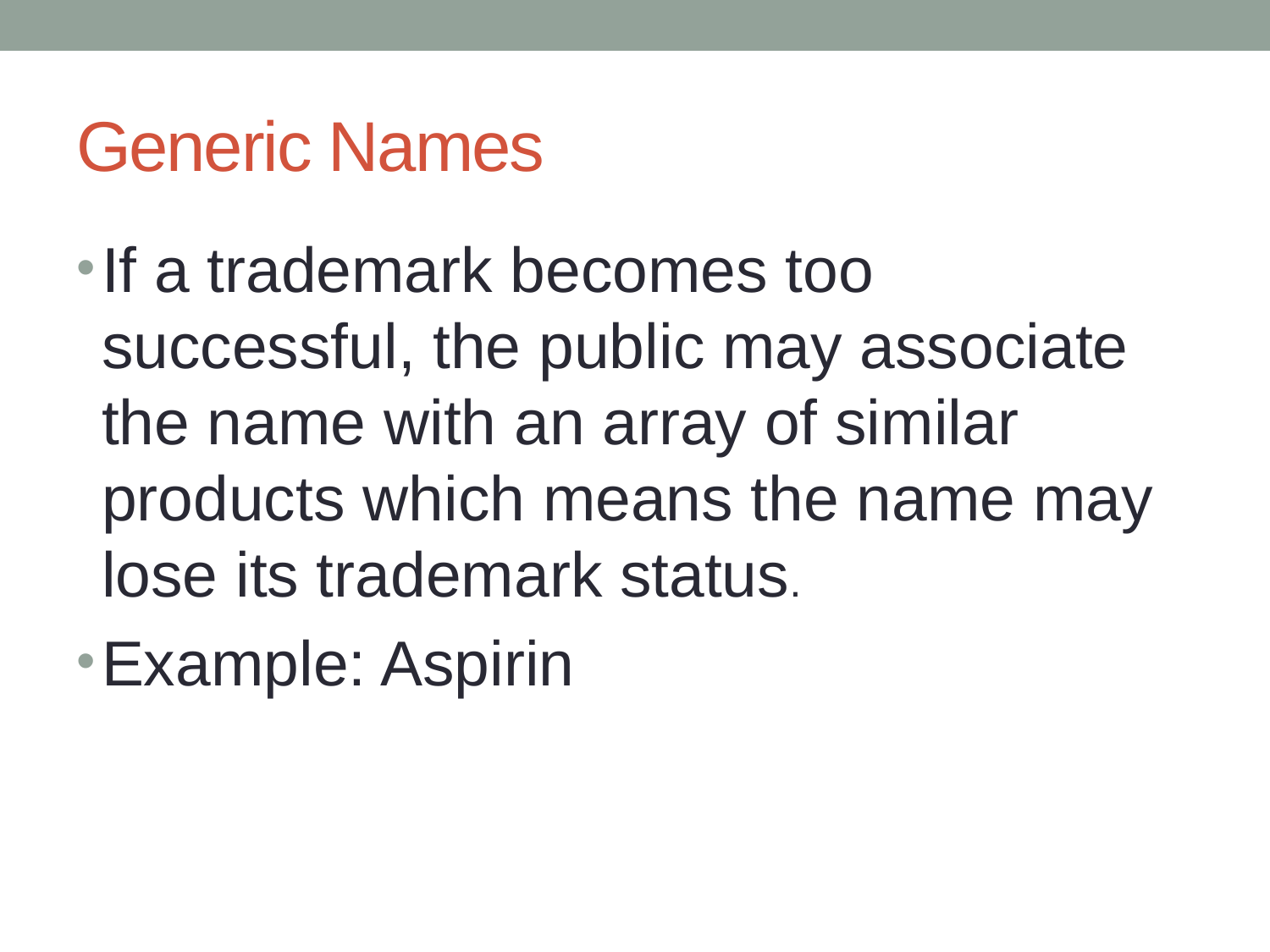

# Generic Names
If a trademark becomes too successful, the public may associate the name with an array of similar products which means the name may lose its trademark status.
Example: Aspirin